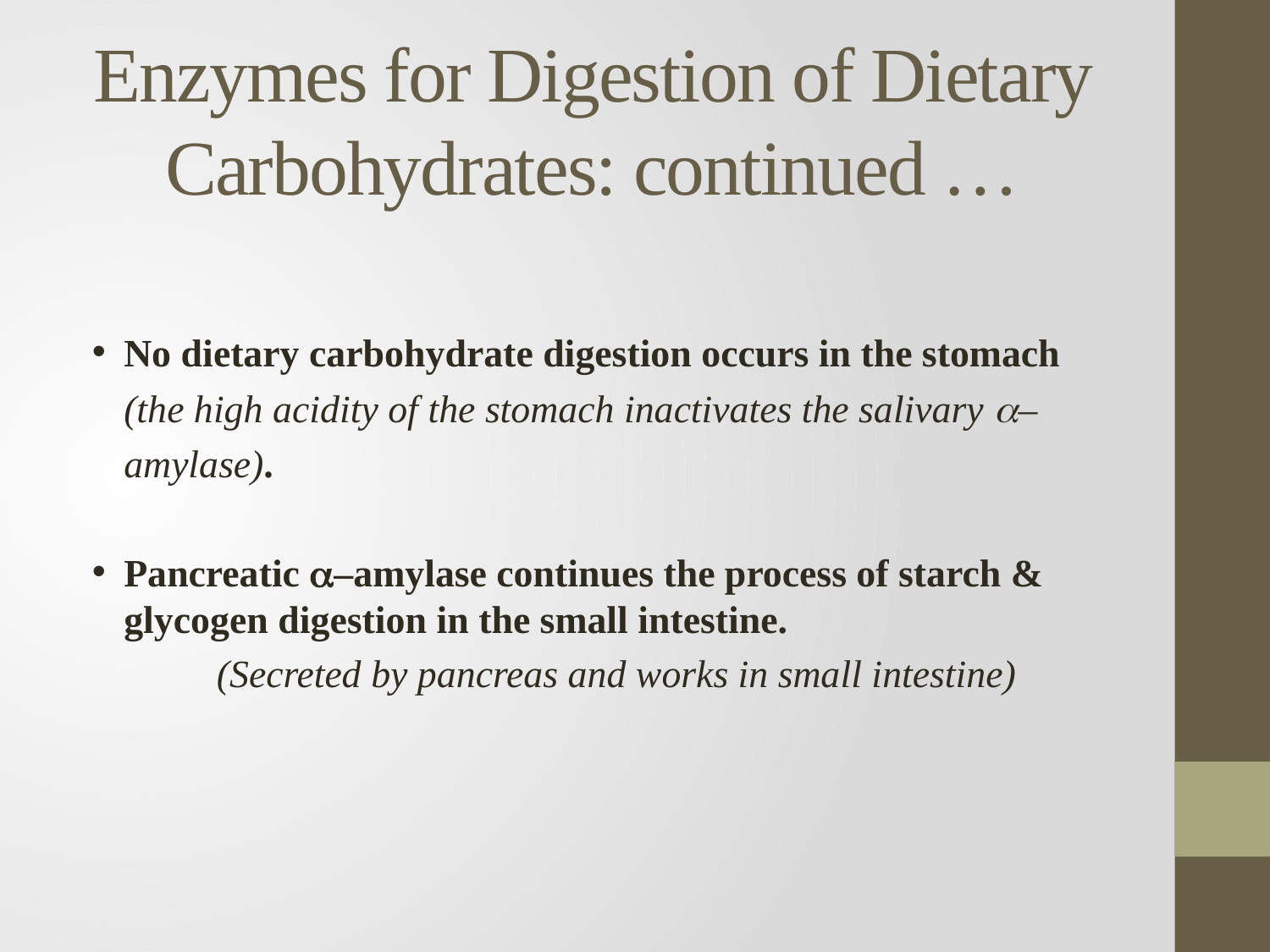

# Enzymes for Digestion of Dietary Carbohydrates: continued …
No dietary carbohydrate digestion occurs in the stomach (the high acidity of the stomach inactivates the salivary α–amylase).

Pancreatic α–amylase continues the process of starch & glycogen digestion in the small intestine.
	(Secreted by pancreas and works in small intestine)